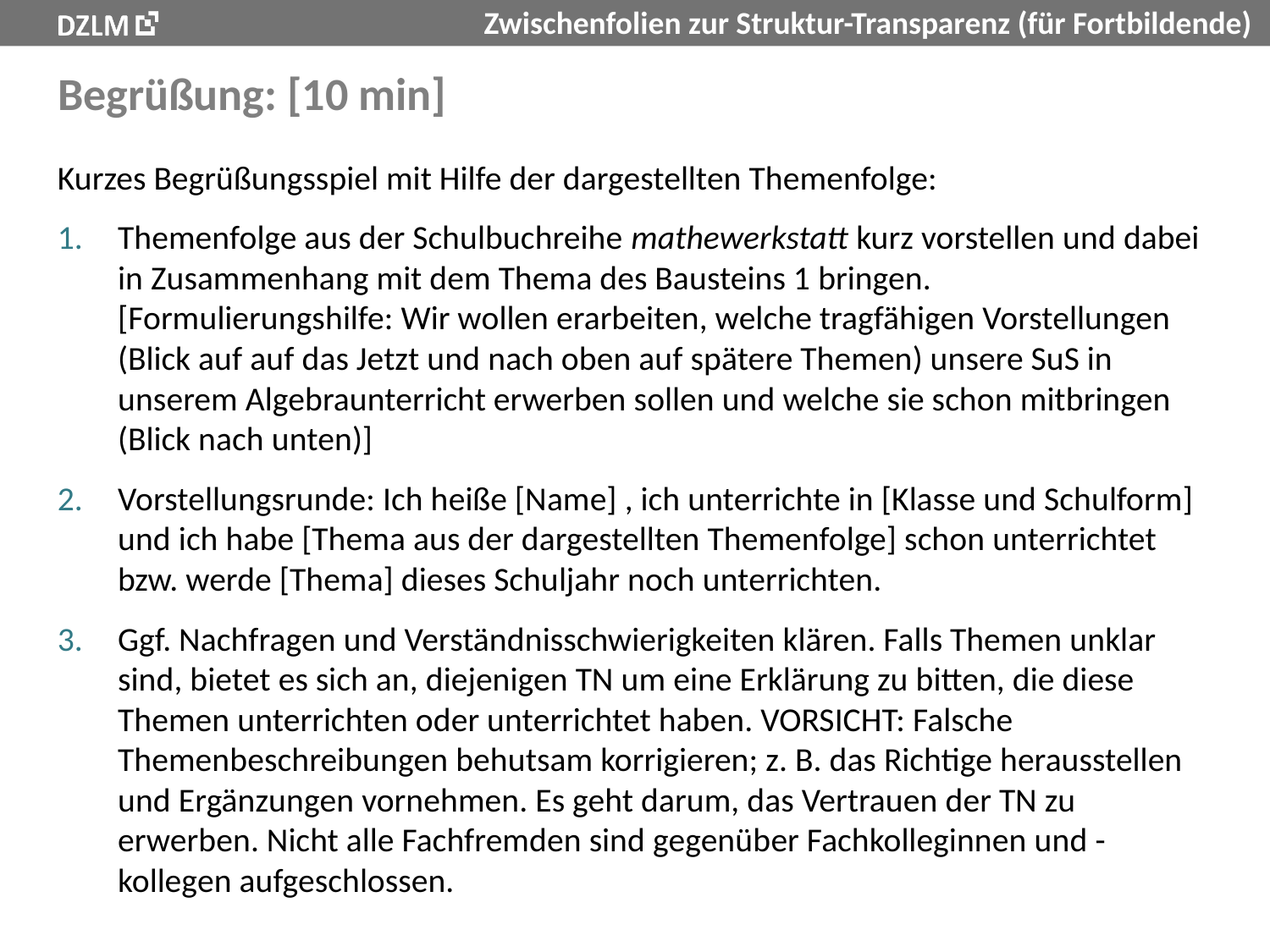

# Begrüßung: [10 min]
Kurzes Begrüßungsspiel mit Hilfe der dargestellten Themenfolge:
Themenfolge aus der Schulbuchreihe mathewerkstatt kurz vorstellen und dabei in Zusammenhang mit dem Thema des Bausteins 1 bringen. [Formulierungshilfe: Wir wollen erarbeiten, welche tragfähigen Vorstellungen (Blick auf auf das Jetzt und nach oben auf spätere Themen) unsere SuS in unserem Algebraunterricht erwerben sollen und welche sie schon mitbringen (Blick nach unten)]
Vorstellungsrunde: Ich heiße [Name] , ich unterrichte in [Klasse und Schulform] und ich habe [Thema aus der dargestellten Themenfolge] schon unterrichtet bzw. werde [Thema] dieses Schuljahr noch unterrichten.
Ggf. Nachfragen und Verständnisschwierigkeiten klären. Falls Themen unklar sind, bietet es sich an, diejenigen TN um eine Erklärung zu bitten, die diese Themen unterrichten oder unterrichtet haben. VORSICHT: Falsche Themenbeschreibungen behutsam korrigieren; z. B. das Richtige herausstellen und Ergänzungen vornehmen. Es geht darum, das Vertrauen der TN zu erwerben. Nicht alle Fachfremden sind gegenüber Fachkolleginnen und -kollegen aufgeschlossen.